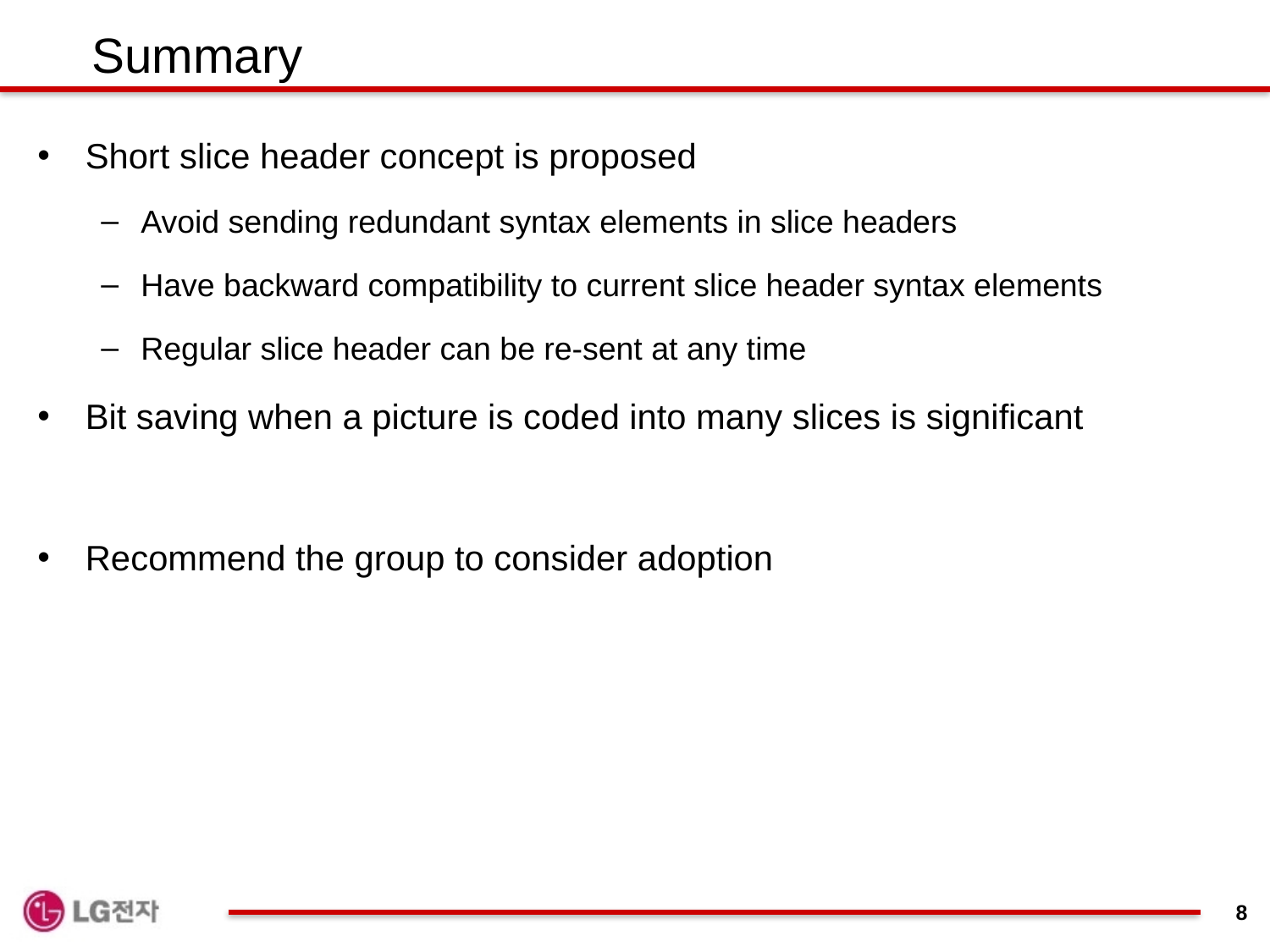

# Summary
Short slice header concept is proposed
Avoid sending redundant syntax elements in slice headers
Have backward compatibility to current slice header syntax elements
Regular slice header can be re-sent at any time
Bit saving when a picture is coded into many slices is significant

Recommend the group to consider adoption
8